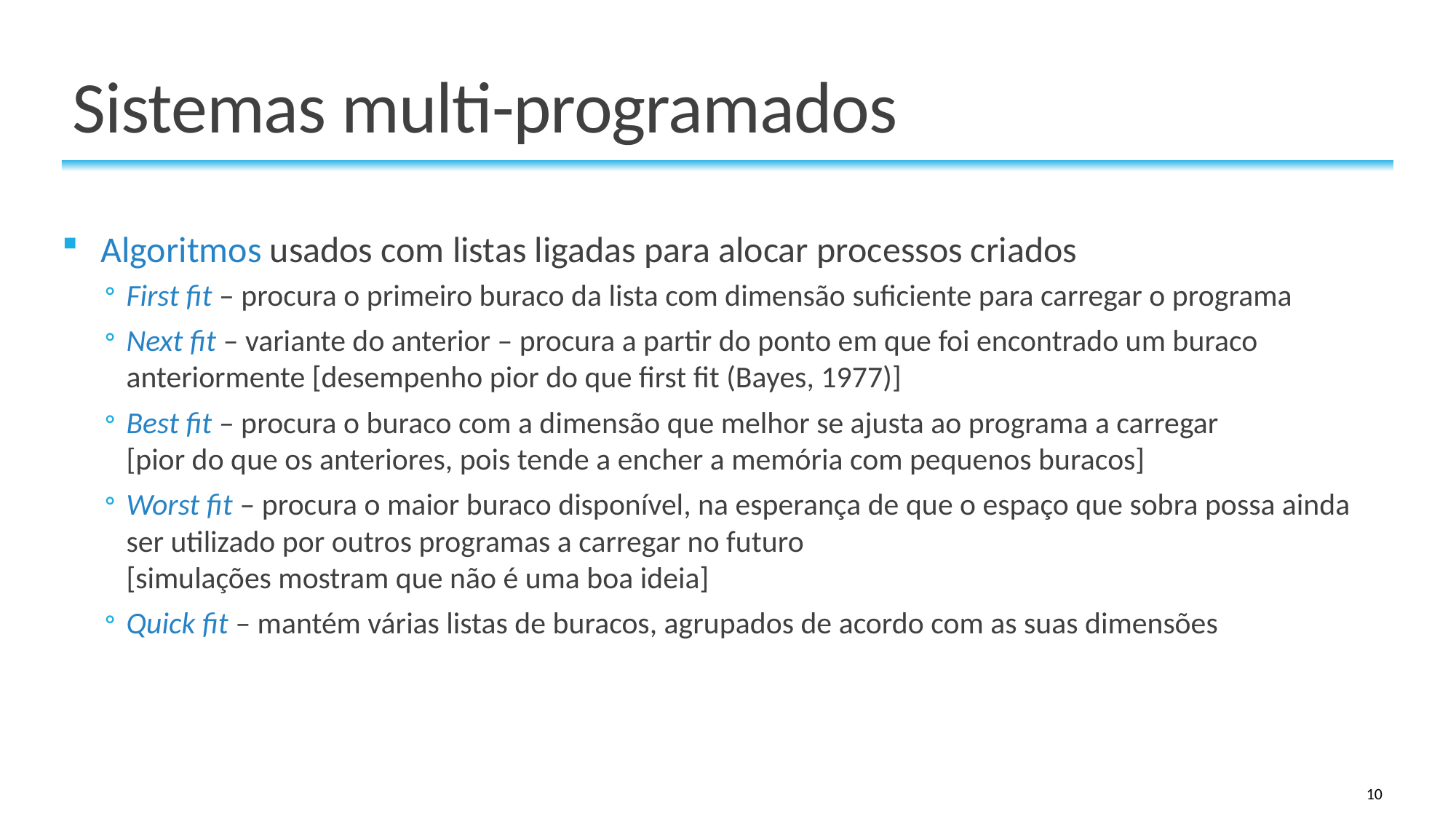

# Sistemas multi-programados
Algoritmos usados com listas ligadas para alocar processos criados
First fit – procura o primeiro buraco da lista com dimensão suficiente para carregar o programa
Next fit – variante do anterior – procura a partir do ponto em que foi encontrado um buraco anteriormente [desempenho pior do que first fit (Bayes, 1977)]
Best fit – procura o buraco com a dimensão que melhor se ajusta ao programa a carregar
[pior do que os anteriores, pois tende a encher a memória com pequenos buracos]
Worst fit – procura o maior buraco disponível, na esperança de que o espaço que sobra possa ainda ser utilizado por outros programas a carregar no futuro
[simulações mostram que não é uma boa ideia]
Quick fit – mantém várias listas de buracos, agrupados de acordo com as suas dimensões
10